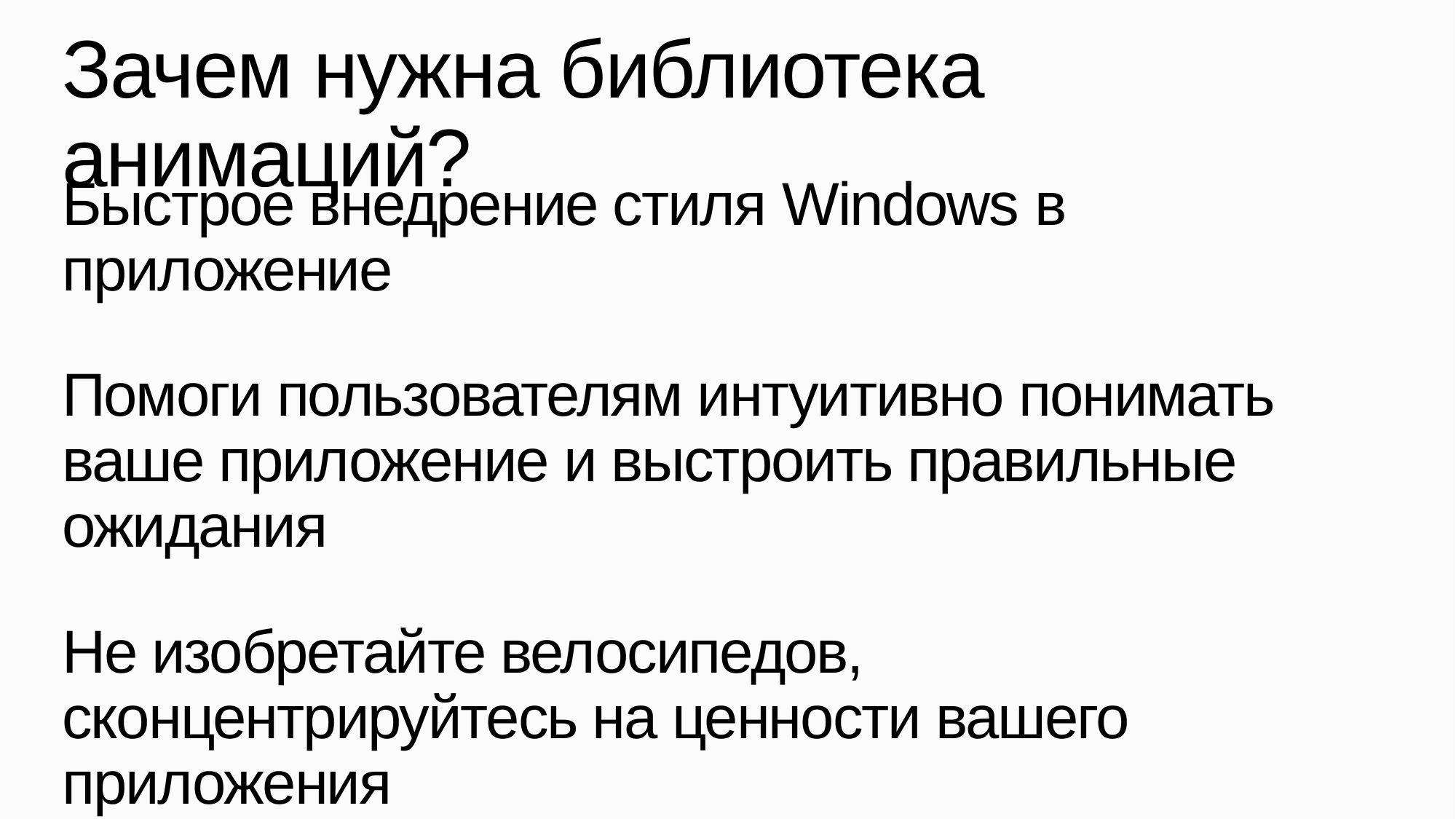

# Зачем нужна библиотека анимаций?
Быстрое внедрение стиля Windows в приложение

Помоги пользователям интуитивно понимать ваше приложение и выстроить правильные ожидания

Не изобретайте велосипедов, сконцентрируйтесь на ценности вашего приложения